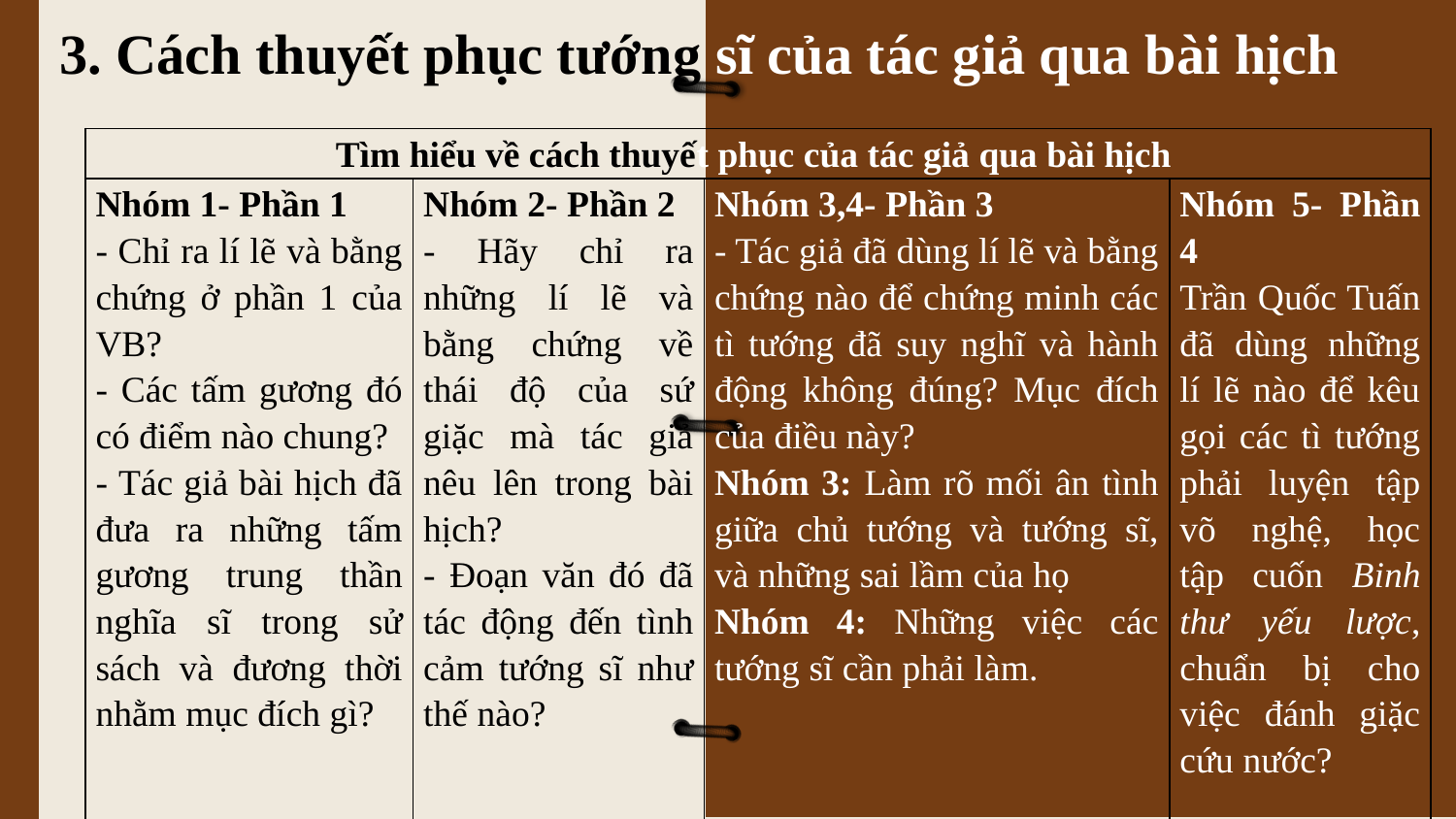

3. Cách thuyết phục tướng sĩ của tác giả qua bài hịch
| Tìm hiểu về cách thuyết phục của tác giả qua bài hịch |  |  |  |
| --- | --- | --- | --- |
| Nhóm 1- Phần 1 - Chỉ ra lí lẽ và bằng chứng ở phần 1 của VB? - Các tấm gương đó có điểm nào chung?  - Tác giả bài hịch đã đưa ra những tấm gương trung thần nghĩa sĩ trong sử sách và đương thời nhằm mục đích gì? | Nhóm 2- Phần 2 - Hãy chỉ ra những lí lẽ và bằng chứng về thái độ của sứ giặc mà tác giả nêu lên trong bài hịch? - Đoạn văn đó đã tác động đến tình cảm tướng sĩ như thế nào? | Nhóm 3,4- Phần 3 - Tác giả đã dùng lí lẽ và bằng chứng nào để chứng minh các tì tướng đã suy nghĩ và hành động không đúng? Mục đích của điều này? Nhóm 3: Làm rõ mối ân tình giữa chủ tướng và tướng sĩ, và những sai lầm của họ Nhóm 4: Những việc các tướng sĩ cần phải làm. | Nhóm 5- Phần 4 Trần Quốc Tuấn đã dùng những lí lẽ nào để kêu gọi các tì tướng phải luyện tập võ nghệ, học tập cuốn Binh thư yếu lược, chuẩn bị cho việc đánh giặc cứu nước? |